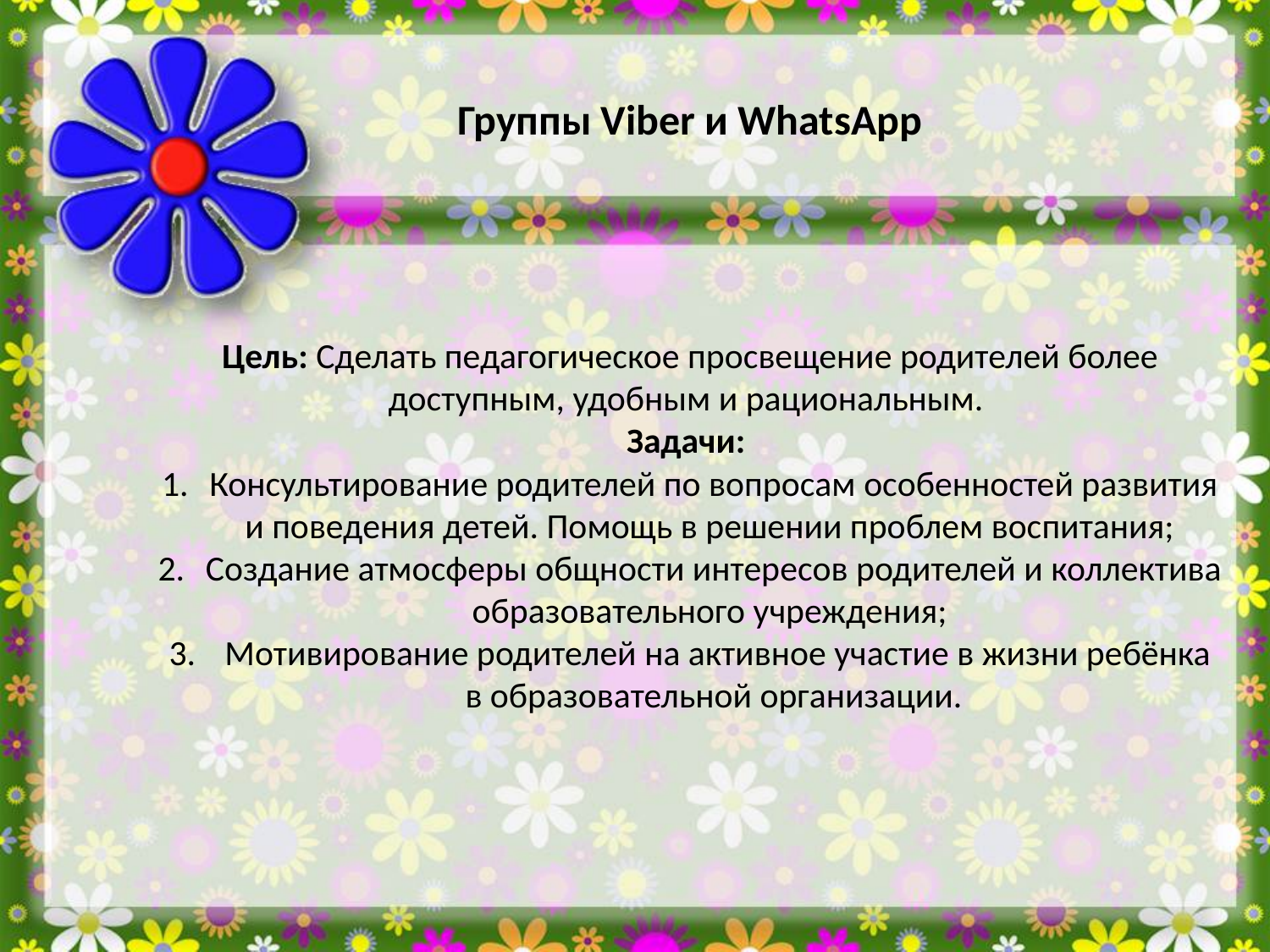

Группы Viber и WhatsApp

Цель: Сделать педагогическое просвещение родителей более доступным, удобным и рациональным.
Задачи:
Консультирование родителей по вопросам особенностей развития и поведения детей. Помощь в решении проблем воспитания;
Создание атмосферы общности интересов родителей и коллектива образовательного учреждения;
 Мотивирование родителей на активное участие в жизни ребёнка в образовательной организации.